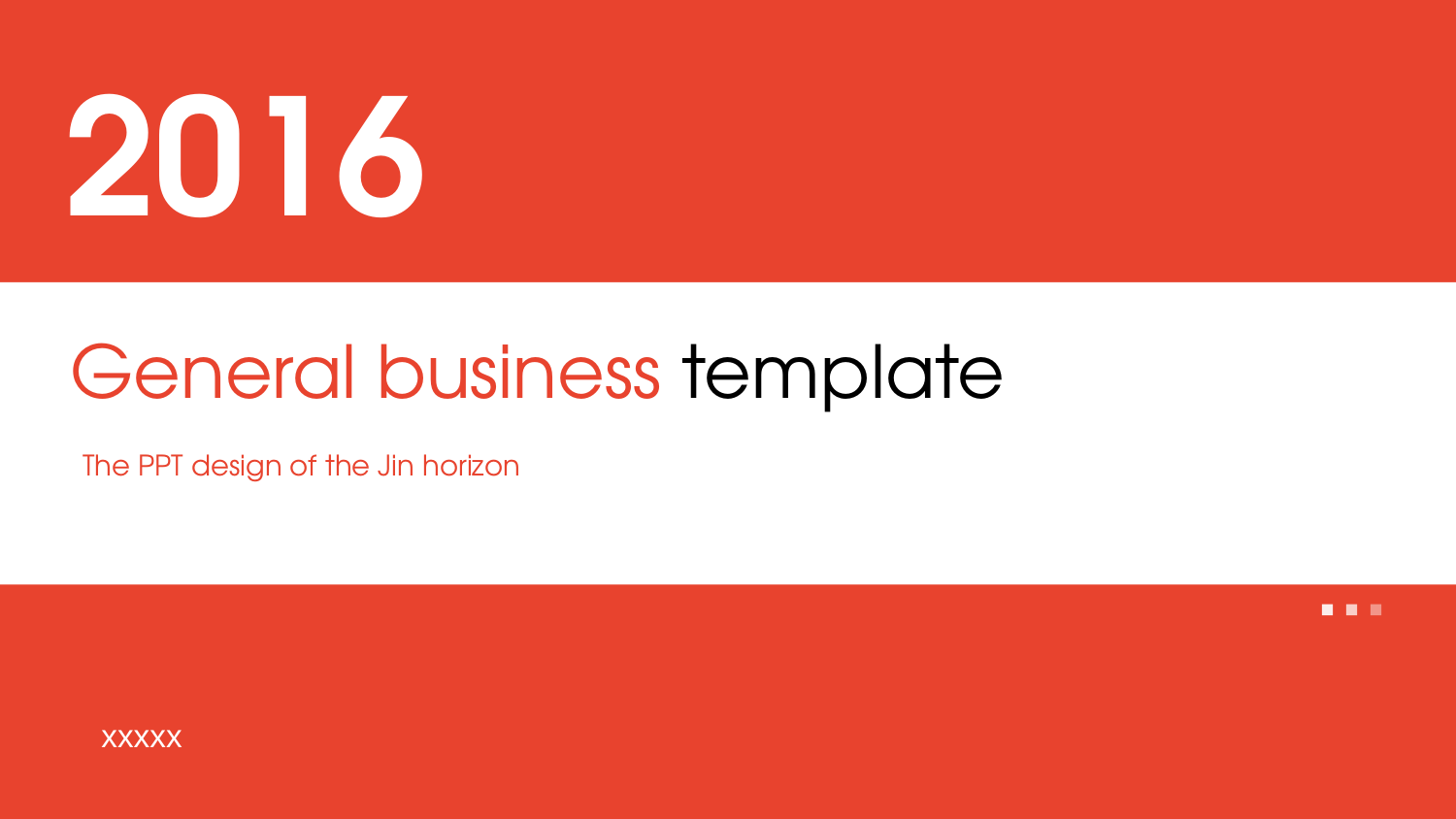

2016

General business template
The PPT design of the Jin horizon

xxxxx